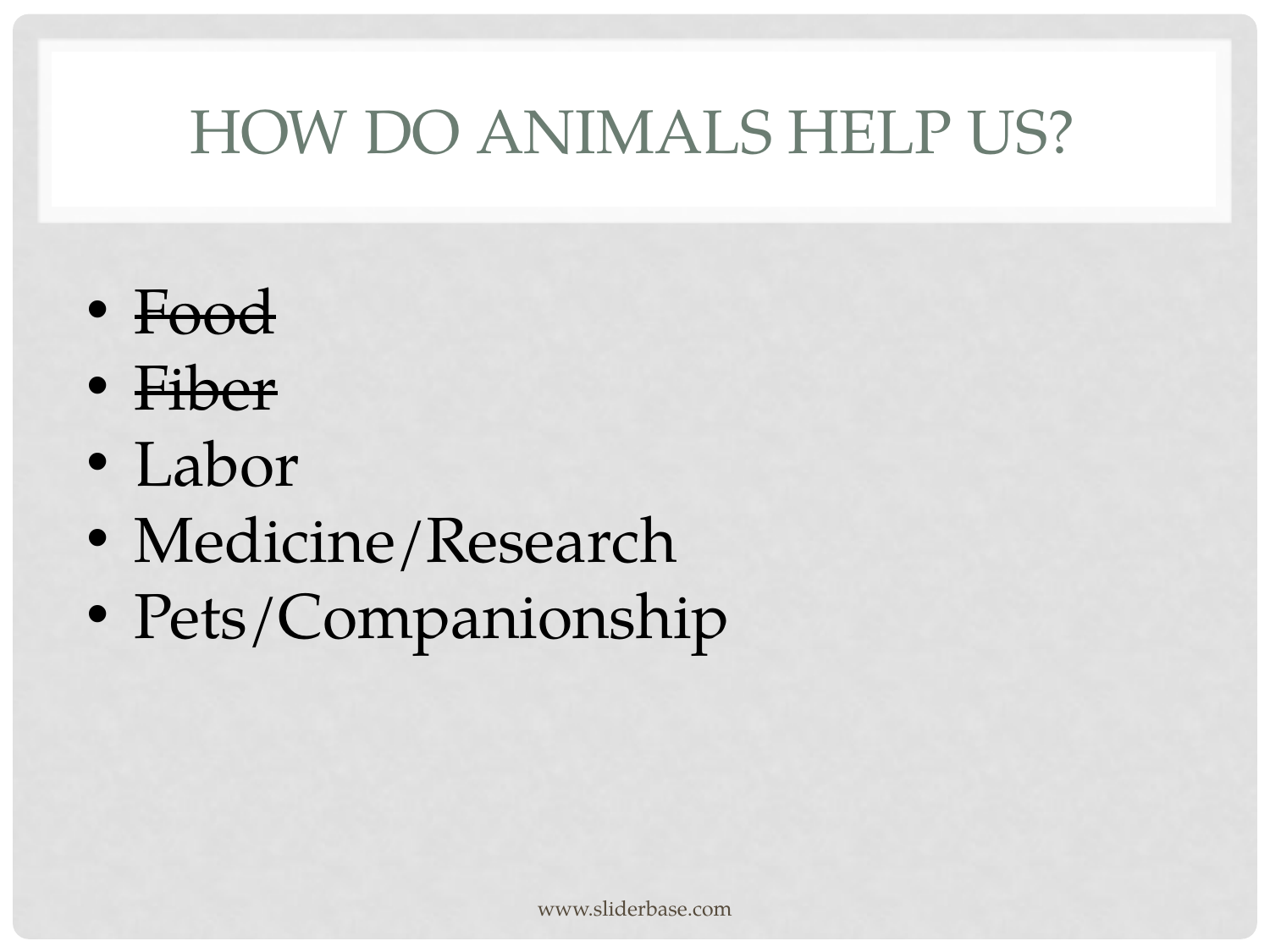

# How do animals help us?
Food
Fiber
Labor
Medicine/Research
Pets/Companionship
www.sliderbase.com